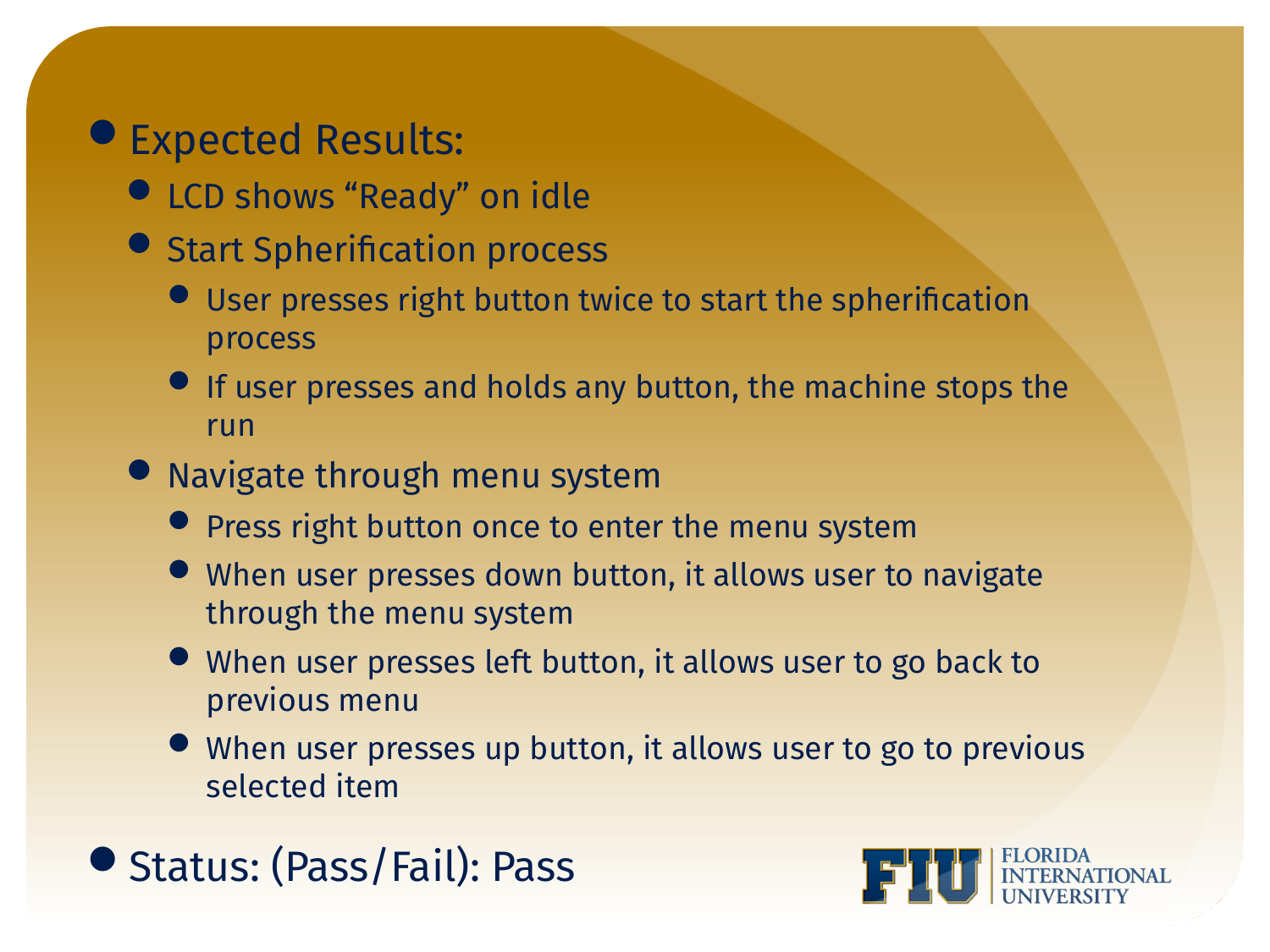

Expected Results:
LCD shows “Ready” on idle
Start Spherification process
User presses right button twice to start the spherification process
If user presses and holds any button, the machine stops the run
Navigate through menu system
Press right button once to enter the menu system
When user presses down button, it allows user to navigate through the menu system
When user presses left button, it allows user to go back to previous menu
When user presses up button, it allows user to go to previous selected item
Status: (Pass/Fail): Pass